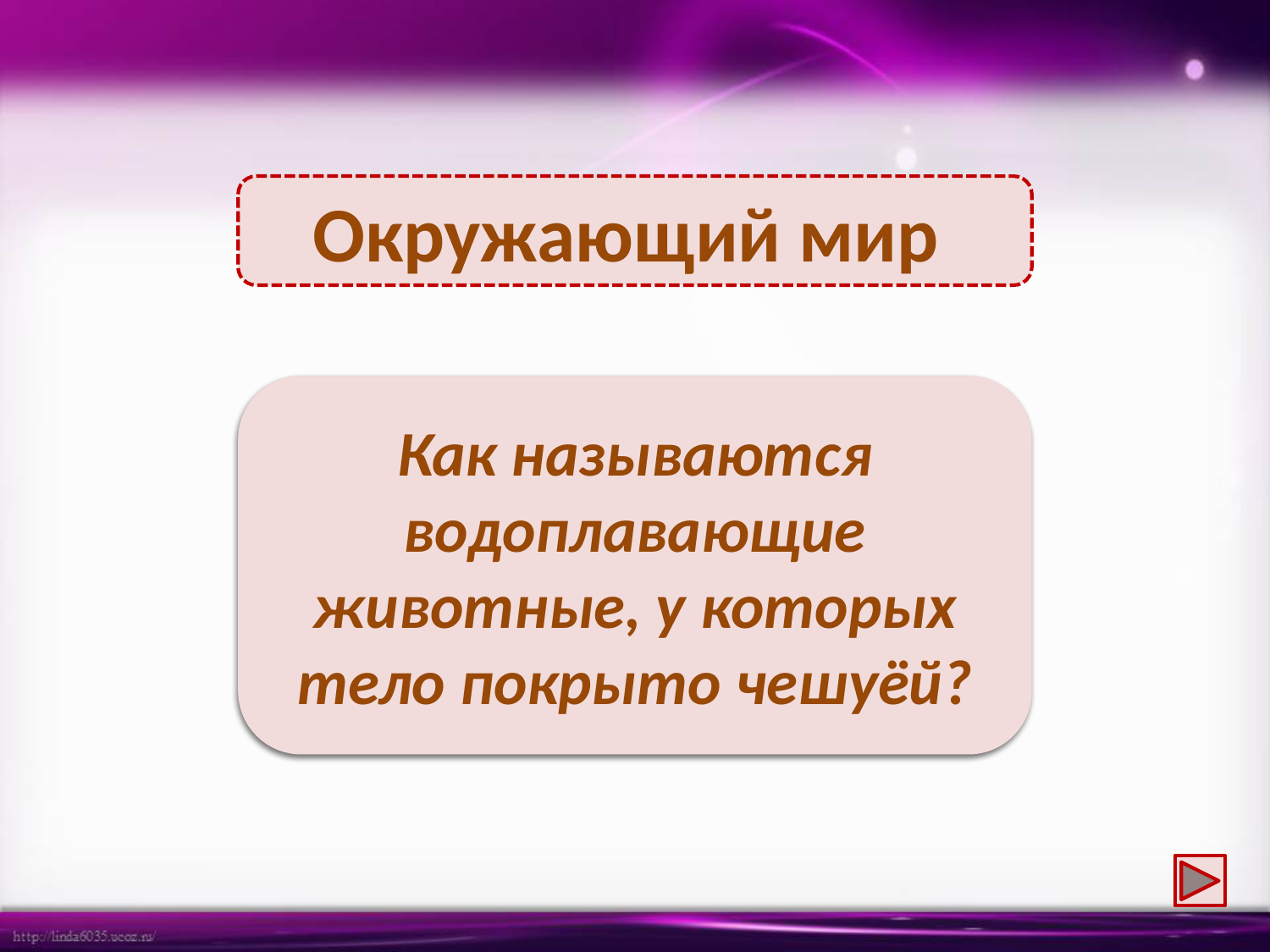

Окружающий мир
Рыбы
Как называются водоплавающие животные, у которых тело покрыто чешуёй?